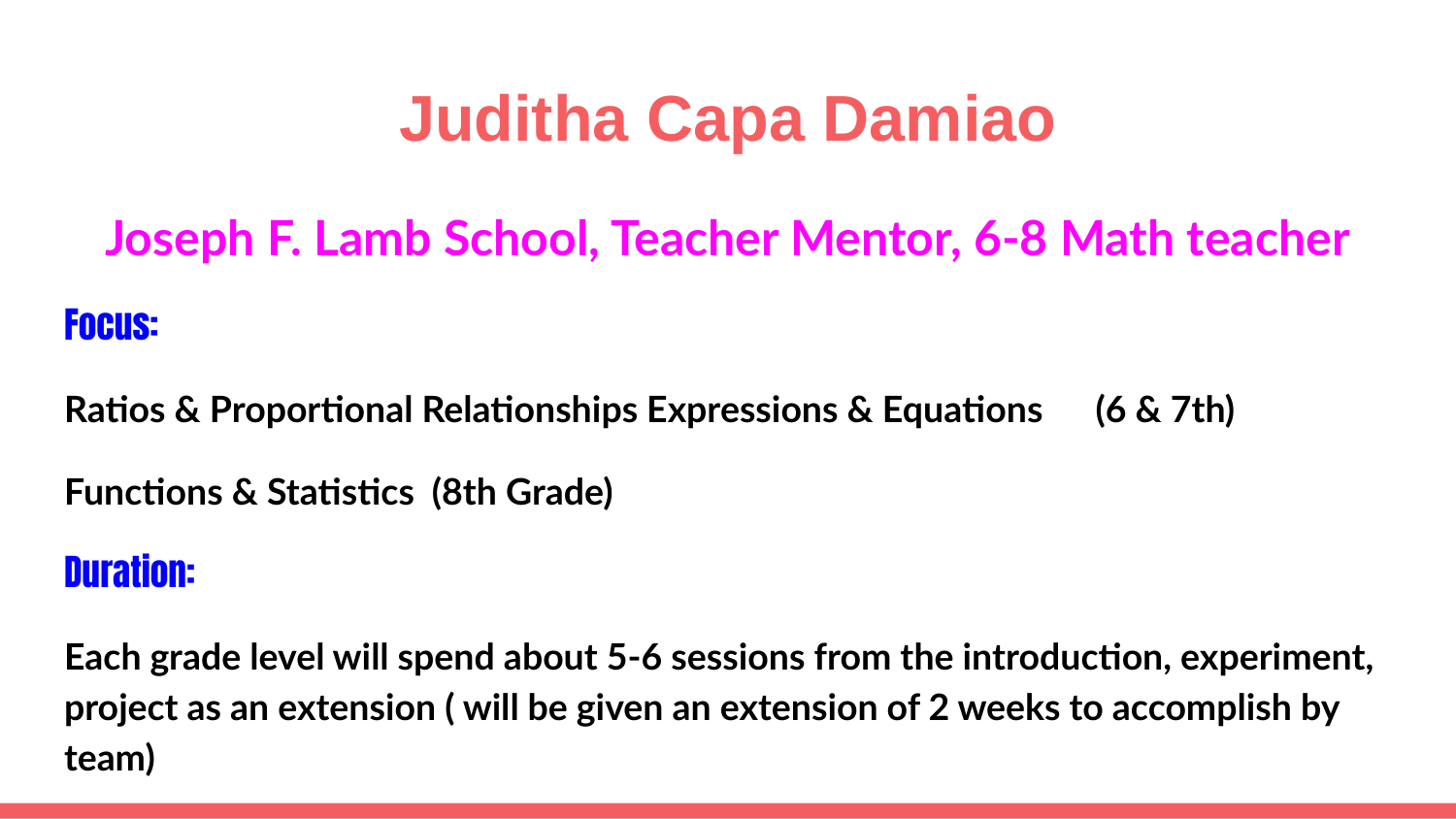

# Juditha Capa Damiao
Joseph F. Lamb School, Teacher Mentor, 6-8 Math teacher
Focus:
Ratios & Proportional Relationships Expressions & Equations      (6 & 7th)
Functions & Statistics  (8th Grade)
Duration:
Each grade level will spend about 5-6 sessions from the introduction, experiment, project as an extension ( will be given an extension of 2 weeks to accomplish by team)